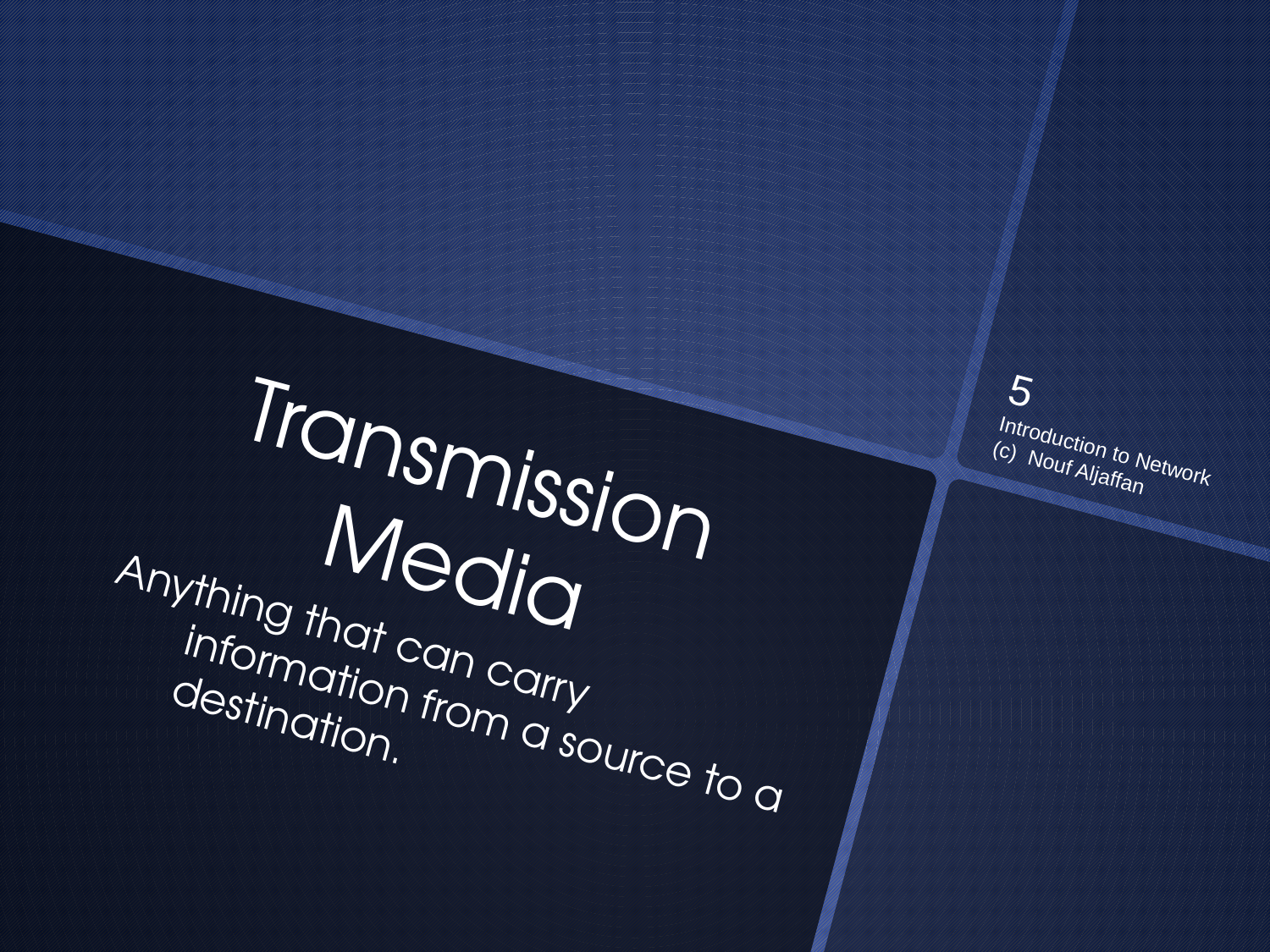

5
# Transmission Media
Introduction to Network (c)  Nouf Aljaffan
Anything that can carry information from a source to a destination.